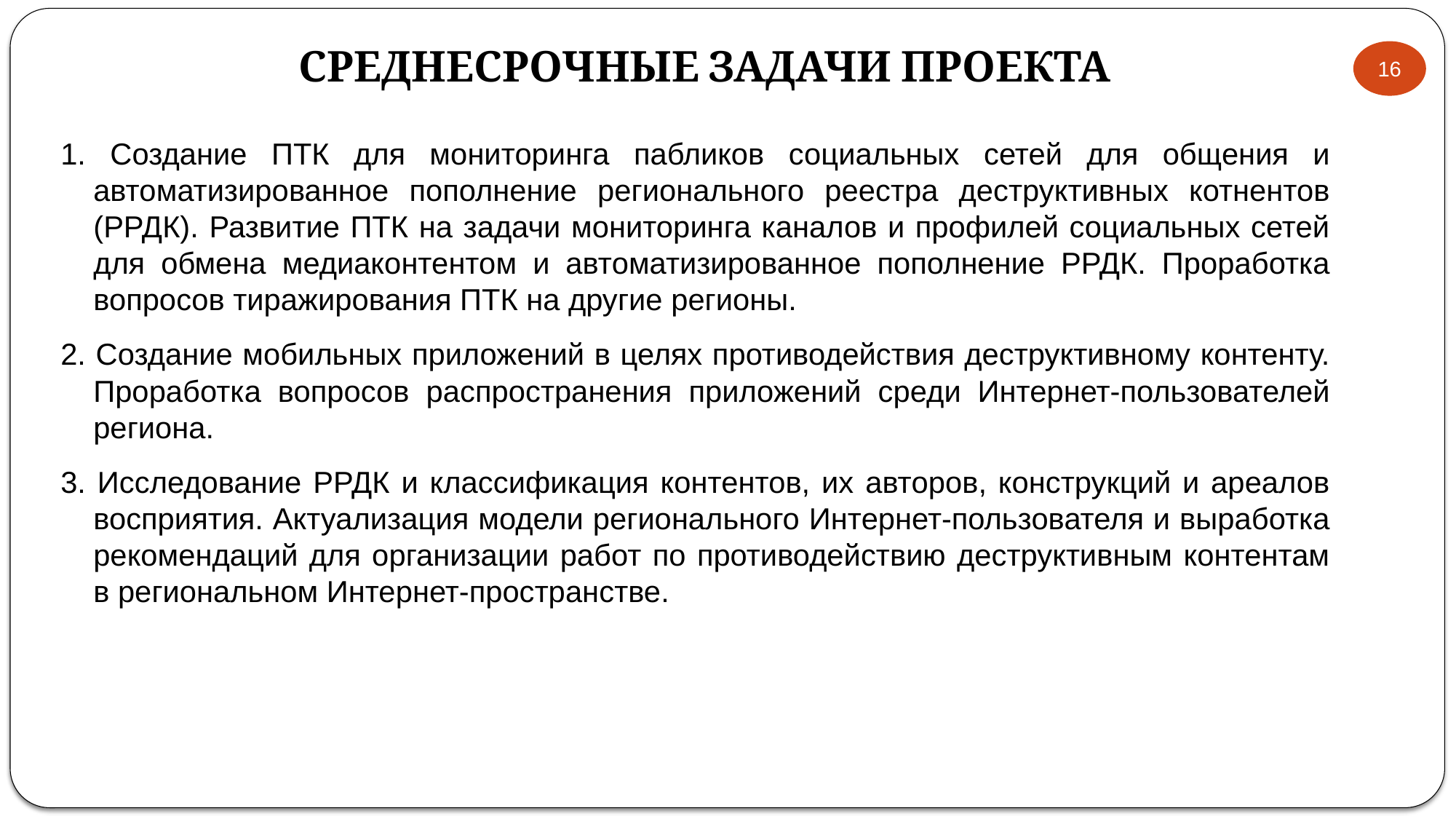

СРЕДНЕСРОЧНЫЕ ЗАДАЧИ ПРОЕКТА
16
1. Создание ПТК для мониторинга пабликов социальных сетей для общения и автоматизированное пополнение регионального реестра деструктивных котнентов (РРДК). Развитие ПТК на задачи мониторинга каналов и профилей социальных сетей для обмена медиаконтентом и автоматизированное пополнение РРДК. Проработка вопросов тиражирования ПТК на другие регионы.
2. Создание мобильных приложений в целях противодействия деструктивному контенту. Проработка вопросов распространения приложений среди Интернет-пользователей региона.
3. Исследование РРДК и классификация контентов, их авторов, конструкций и ареалов восприятия. Актуализация модели регионального Интернет-пользователя и выработка рекомендаций для организации работ по противодействию деструктивным контентам в региональном Интернет-пространстве.